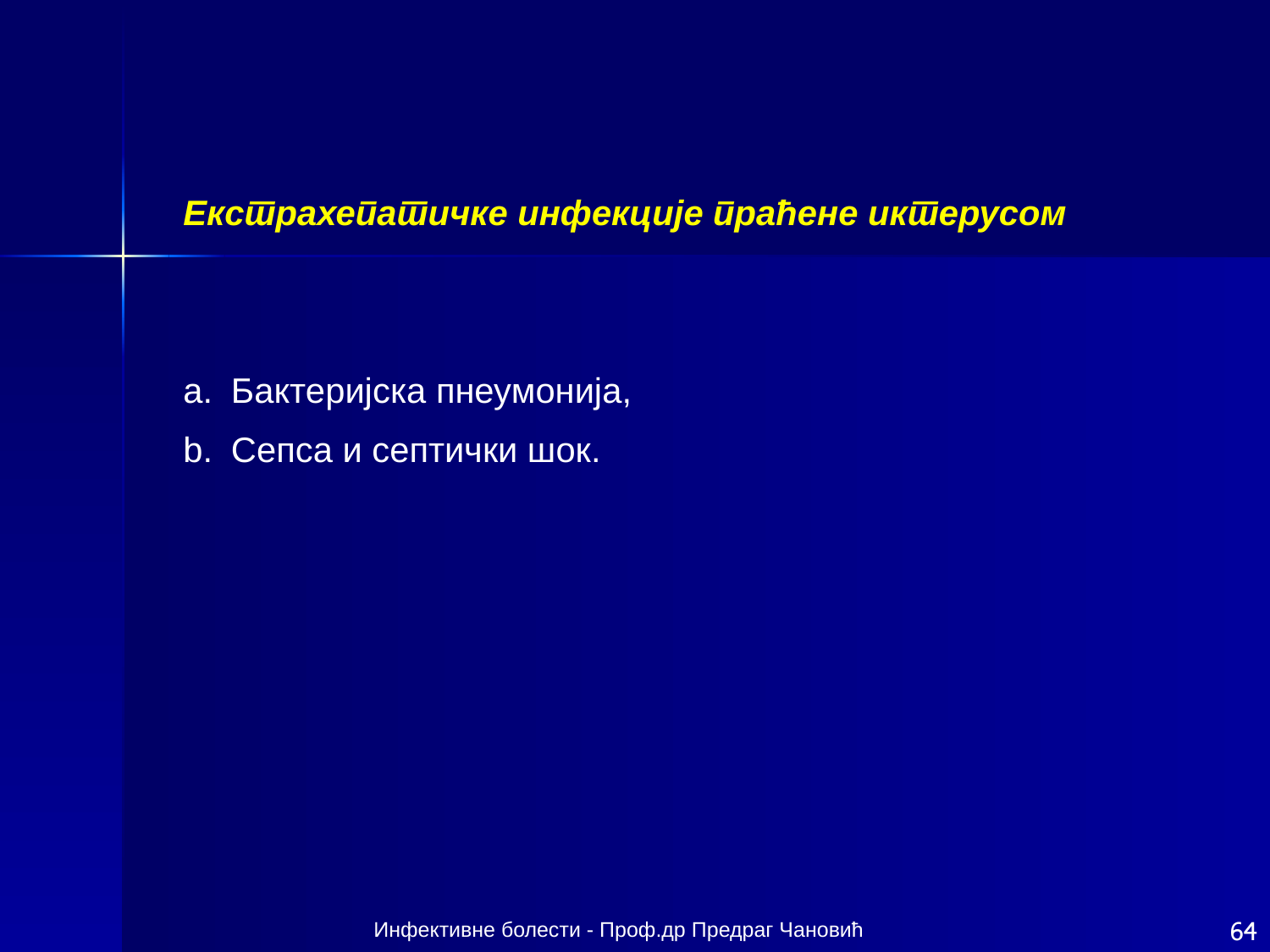

Екстрахепатичке инфекције праћене иктерусом

Бактеријска пнеумонија,
Сепса и септички шок.
Инфективне болести - Проф.др Предраг Чановић
64